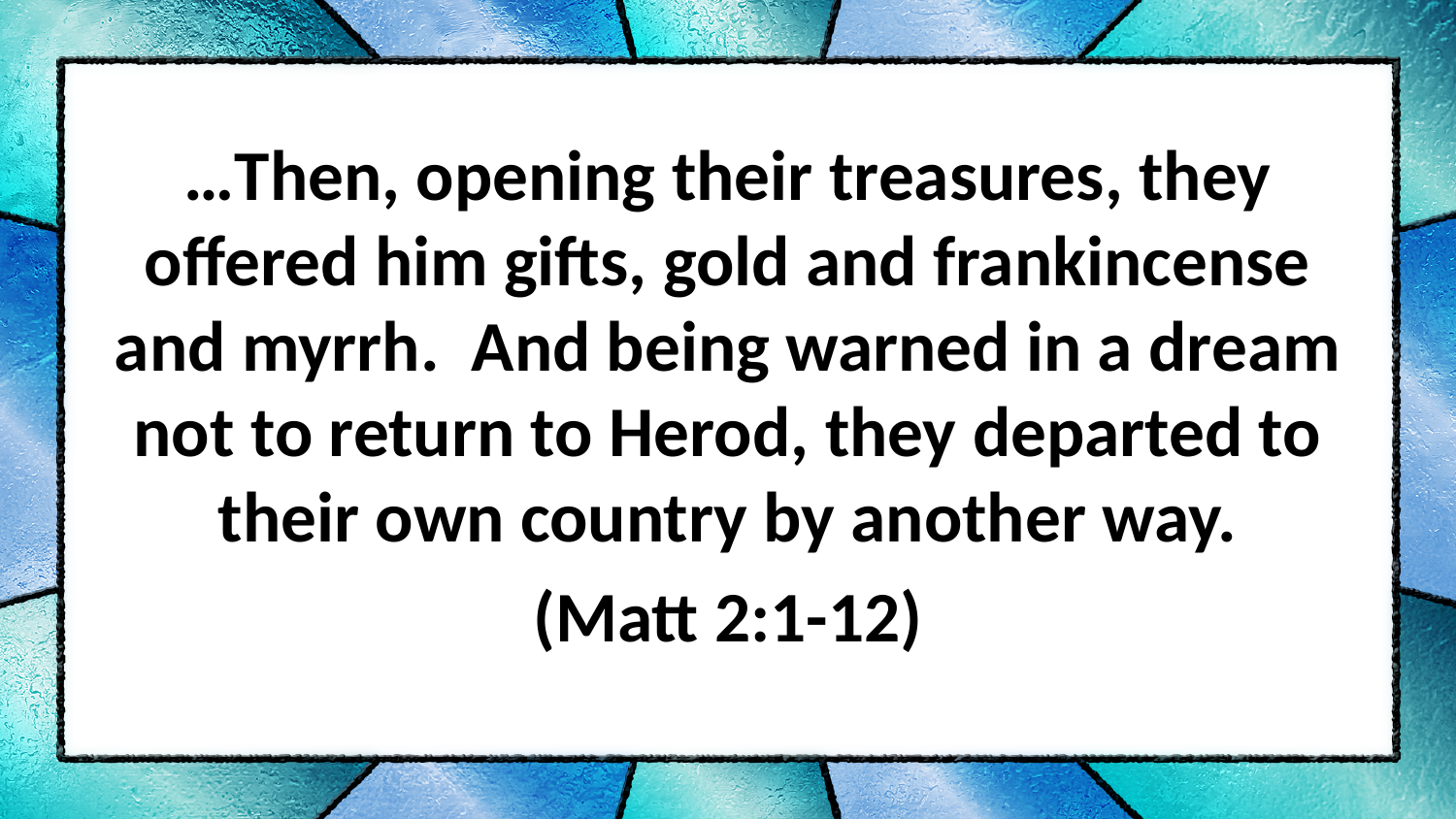

…Then, opening their treasures, they offered him gifts, gold and frankincense and myrrh.  And being warned in a dream not to return to Herod, they departed to their own country by another way.
(Matt 2:1-12)